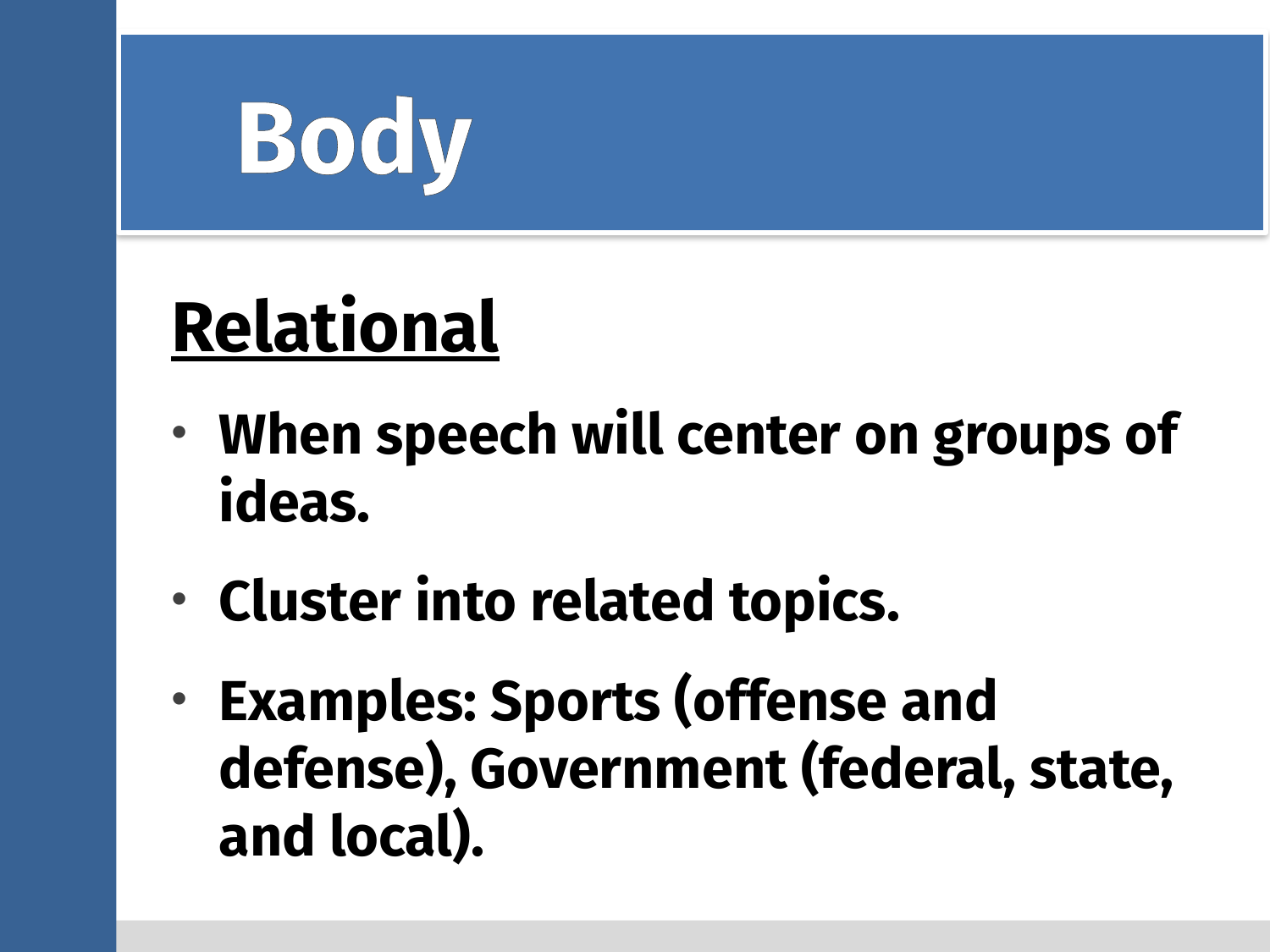

# Body
Relational
When speech will center on groups of ideas.
Cluster into related topics.
Examples: Sports (offense and defense), Government (federal, state, and local).